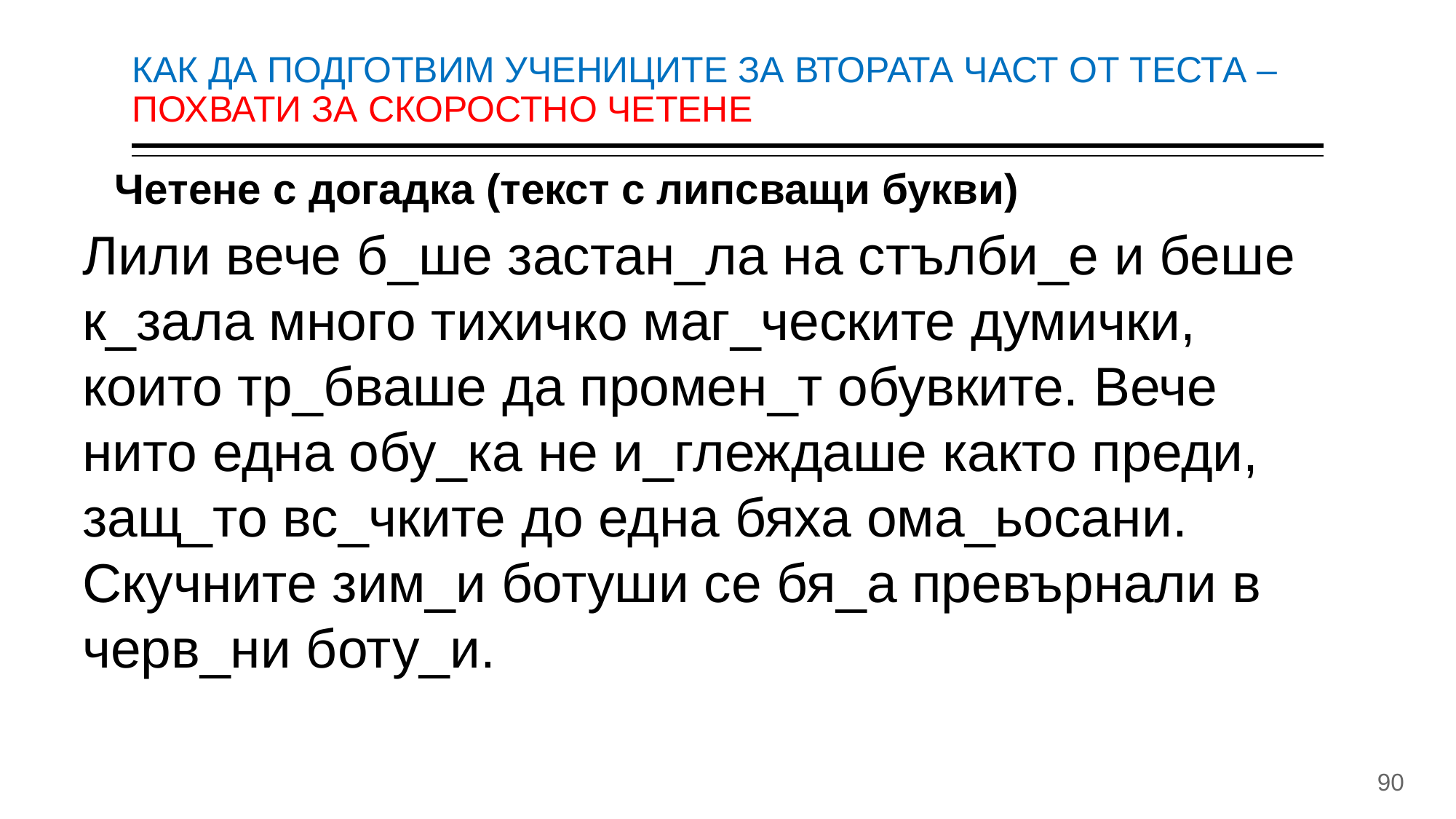

# КАК ДА ПОДГОТВИМ УЧЕНИЦИТЕ ЗА ВТОРАТА ЧАСТ ОТ ТЕСТА –ПОХВАТИ ЗА СКОРОСТНО ЧЕТЕНЕ
Четене с догадка (текст с липсващи букви)

Лили вече б_ше застан_ла на стълби_е и беше к_зала много тихичко маг_ческите думички, които тр_бваше да промен_т обувките. Вече нито една обу_ка не и_глеждаше както преди, защ_то вс_чките до една бяха ома_ьосани. Скучните зим_и ботуши се бя_а превърнали в черв_ни боту_и.
90